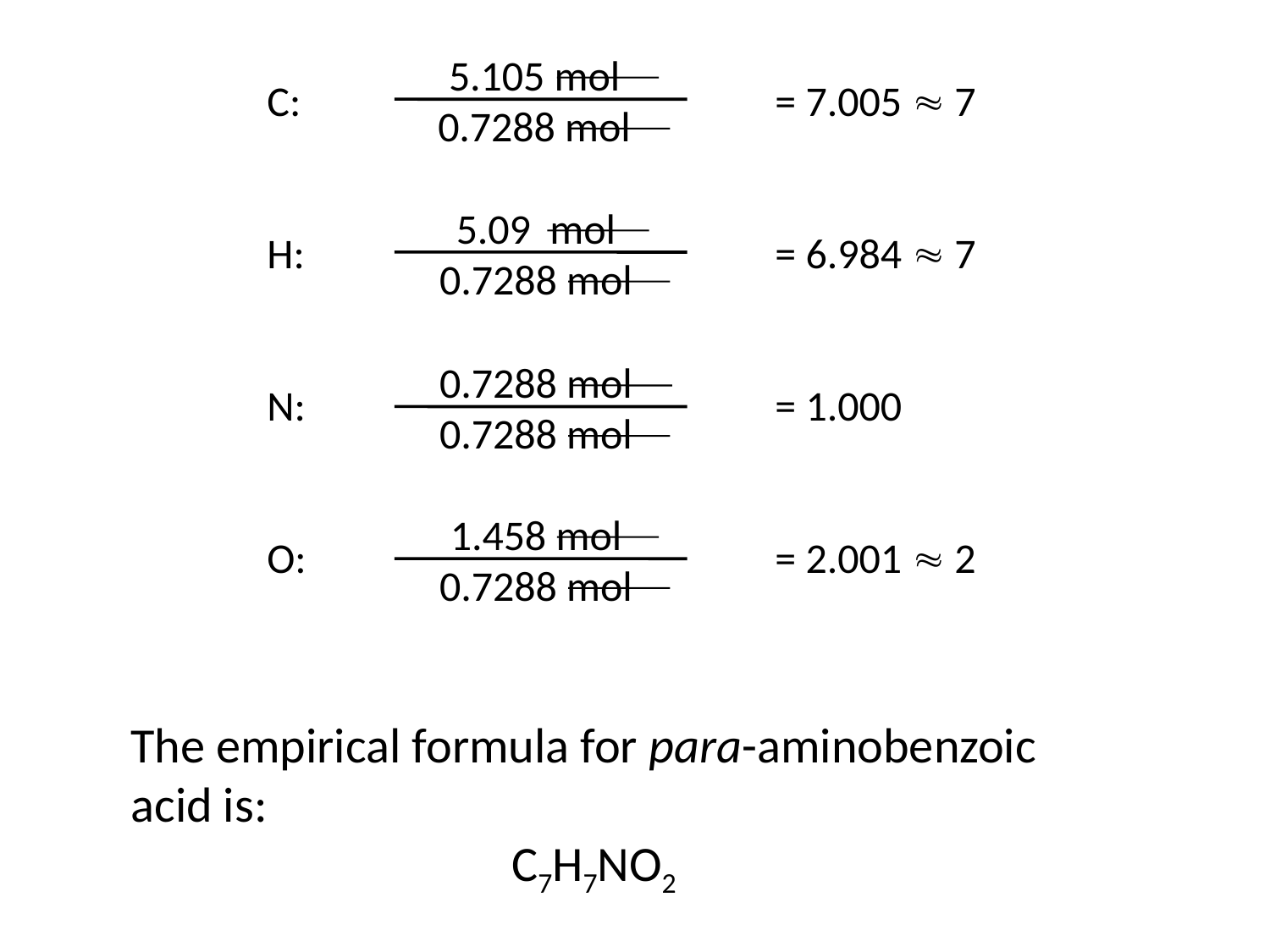

5.105 mol
0.7288 mol

C:	              		= 7.005 ≈ 7

H:	           			= 6.984 ≈ 7

N:				= 1.000

O:				= 2.001 ≈ 2
5.09  mol
0.7288 mol

0.7288 mol
0.7288 mol

1.458 mol
0.7288 mol

The empirical formula for para-aminobenzoic acid is:
			C7H7NO2